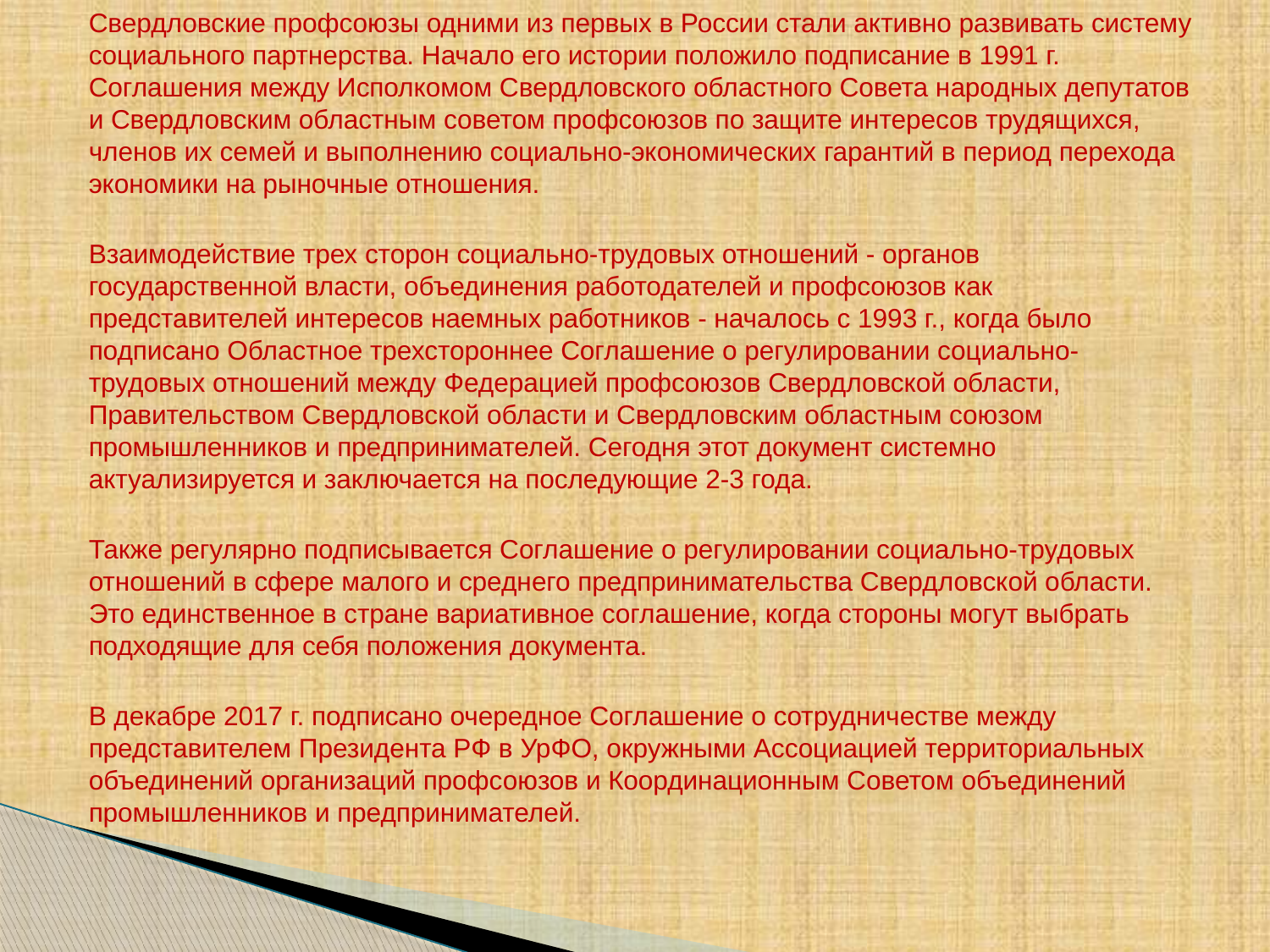

Свердловские профсоюзы одними из первых в России стали активно развивать систему социального партнерства. Начало его истории положило подписание в 1991 г. Соглашения между Исполкомом Свердловского областного Совета народных депутатов и Свердловским областным советом профсоюзов по защите интересов трудящихся, членов их семей и выполнению социально-экономических гарантий в период перехода экономики на рыночные отношения.

Взаимодействие трех сторон социально-трудовых отношений - органов государственной власти, объединения работодателей и профсоюзов как представителей интересов наемных работников - началось с 1993 г., когда было подписано Областное трехстороннее Соглашение о регулировании социально-трудовых отношений между Федерацией профсоюзов Свердловской области, Правительством Свердловской области и Свердловским областным союзом промышленников и предпринимателей. Сегодня этот документ системно актуализируется и заключается на последующие 2-3 года.

Также регулярно подписывается Соглашение о регулировании социально-трудовых отношений в сфере малого и среднего предпринимательства Свердловской области. Это единственное в стране вариативное соглашение, когда стороны могут выбрать подходящие для себя положения документа.

В декабре 2017 г. подписано очередное Соглашение о сотрудничестве между представителем Президента РФ в УрФО, окружными Ассоциацией территориальных объединений организаций профсоюзов и Координационным Советом объединений промышленников и предпринимателей.